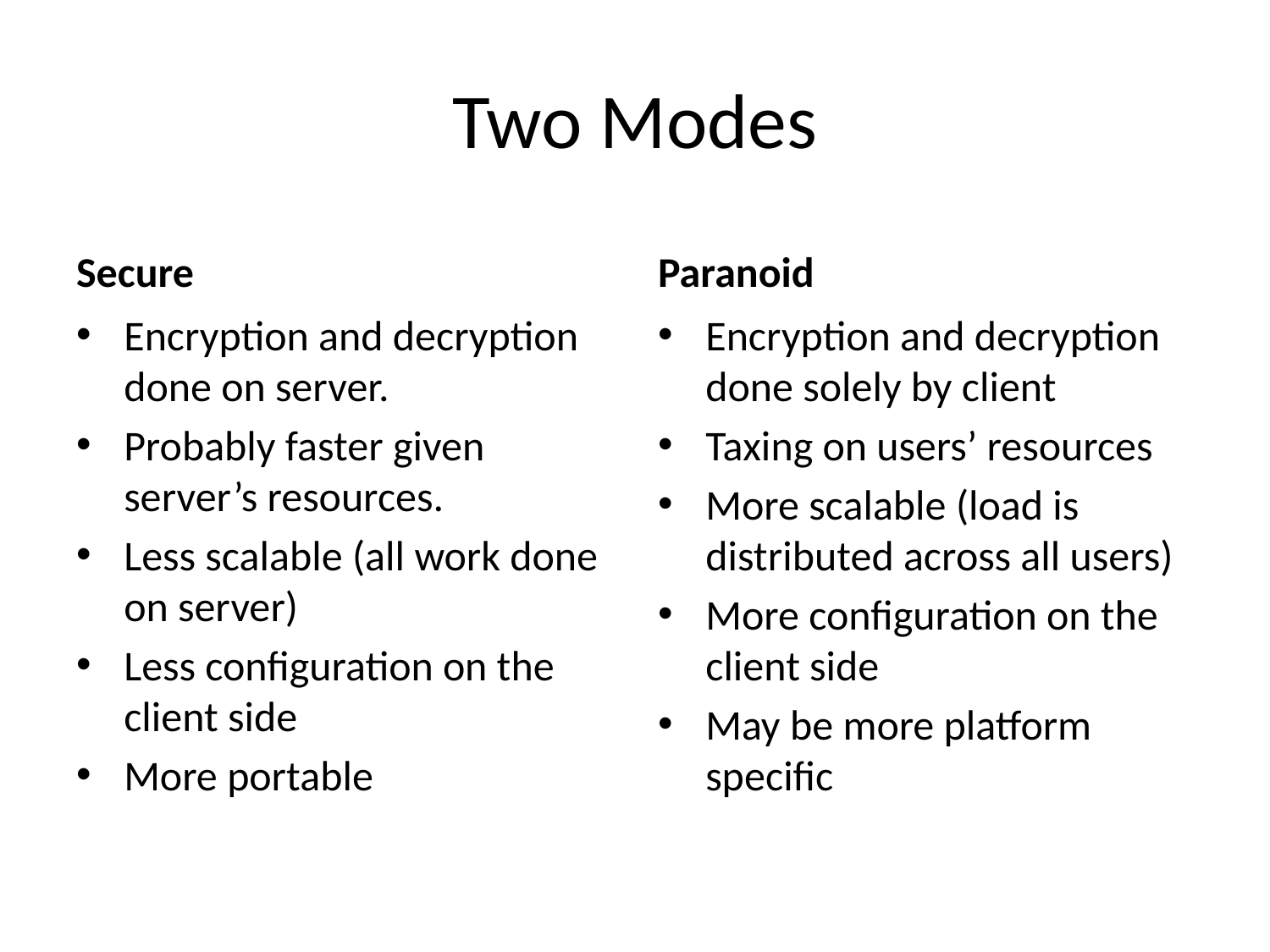

# Two Modes
Secure
Paranoid
Encryption and decryption done on server.
Probably faster given server’s resources.
Less scalable (all work done on server)
Less configuration on the client side
More portable
Encryption and decryption done solely by client
Taxing on users’ resources
More scalable (load is distributed across all users)
More configuration on the client side
May be more platform specific